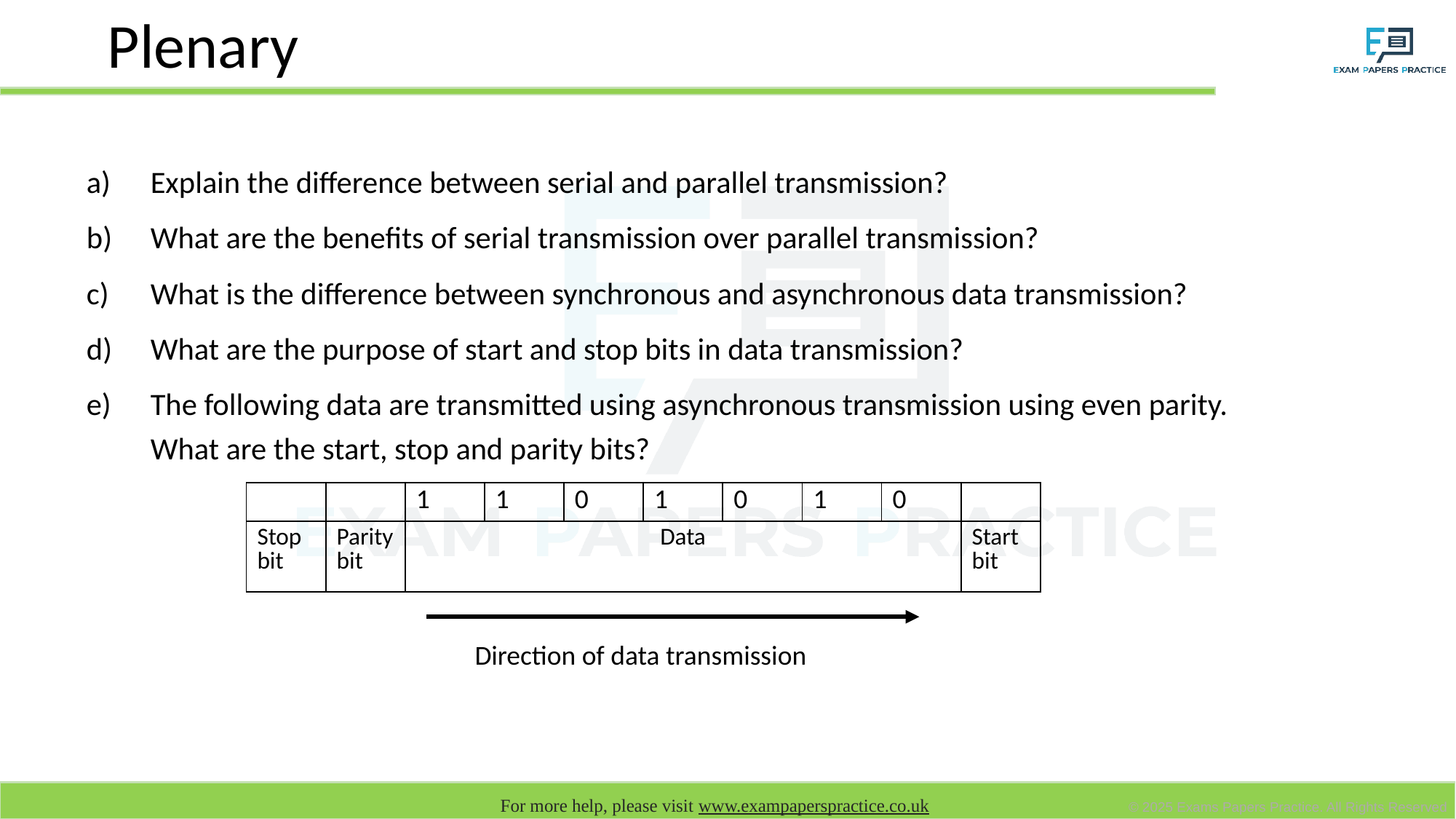

# Plenary
Explain the difference between serial and parallel transmission?
What are the benefits of serial transmission over parallel transmission?
What is the difference between synchronous and asynchronous data transmission?
What are the purpose of start and stop bits in data transmission?
The following data are transmitted using asynchronous transmission using even parity. What are the start, stop and parity bits?

|  |  | 1 | 1 | 0 | 1 | 0 | 1 | 0 |  |
| --- | --- | --- | --- | --- | --- | --- | --- | --- | --- |
| Stop bit | Parity bit | Data |  |  |  |  |  |  | Start bit |
Direction of data transmission